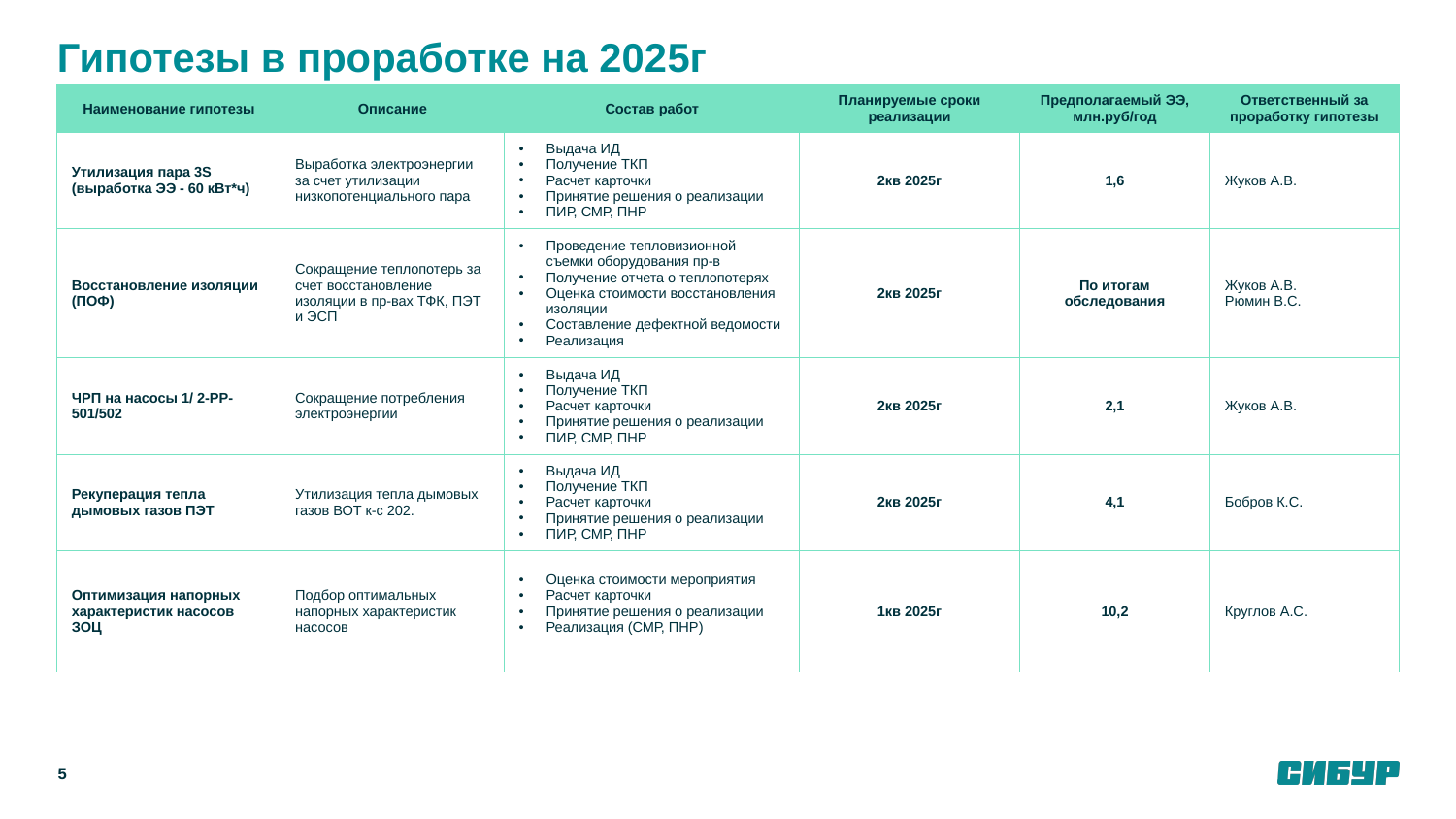

# Гипотезы в проработке на 2025г
| Наименование гипотезы | Описание | Состав работ | Планируемые сроки реализации | Предполагаемый ЭЭ, млн.руб/год | Ответственный за проработку гипотезы |
| --- | --- | --- | --- | --- | --- |
| Утилизация пара 3S (выработка ЭЭ - 60 кВт\*ч) | Выработка электроэнергии за счет утилизации низкопотенциального пара | Выдача ИД Получение ТКП Расчет карточки Принятие решения о реализации ПИР, СМР, ПНР | 2кв 2025г | 1,6 | Жуков А.В. |
| Восстановление изоляции (ПОФ) | Сокращение теплопотерь за счет восстановление изоляции в пр-вах ТФК, ПЭТ и ЭСП | Проведение тепловизионной съемки оборудования пр-в Получение отчета о теплопотерях Оценка стоимости восстановления изоляции Составление дефектной ведомости Реализация | 2кв 2025г | По итогам обследования | Жуков А.В. Рюмин В.С. |
| ЧРП на насосы 1/ 2-РР-501/502 | Сокращение потребления электроэнергии | Выдача ИД Получение ТКП Расчет карточки Принятие решения о реализации ПИР, СМР, ПНР | 2кв 2025г | 2,1 | Жуков А.В. |
| Рекуперация тепла дымовых газов ПЭТ | Утилизация тепла дымовых газов ВОТ к-с 202. | Выдача ИД Получение ТКП Расчет карточки Принятие решения о реализации ПИР, СМР, ПНР | 2кв 2025г | 4,1 | Бобров К.С. |
| Оптимизация напорных характеристик насосов ЗОЦ | Подбор оптимальных напорных характеристик насосов | Оценка стоимости мероприятия Расчет карточки Принятие решения о реализации Реализация (СМР, ПНР) | 1кв 2025г | 10,2 | Круглов А.С. |
5